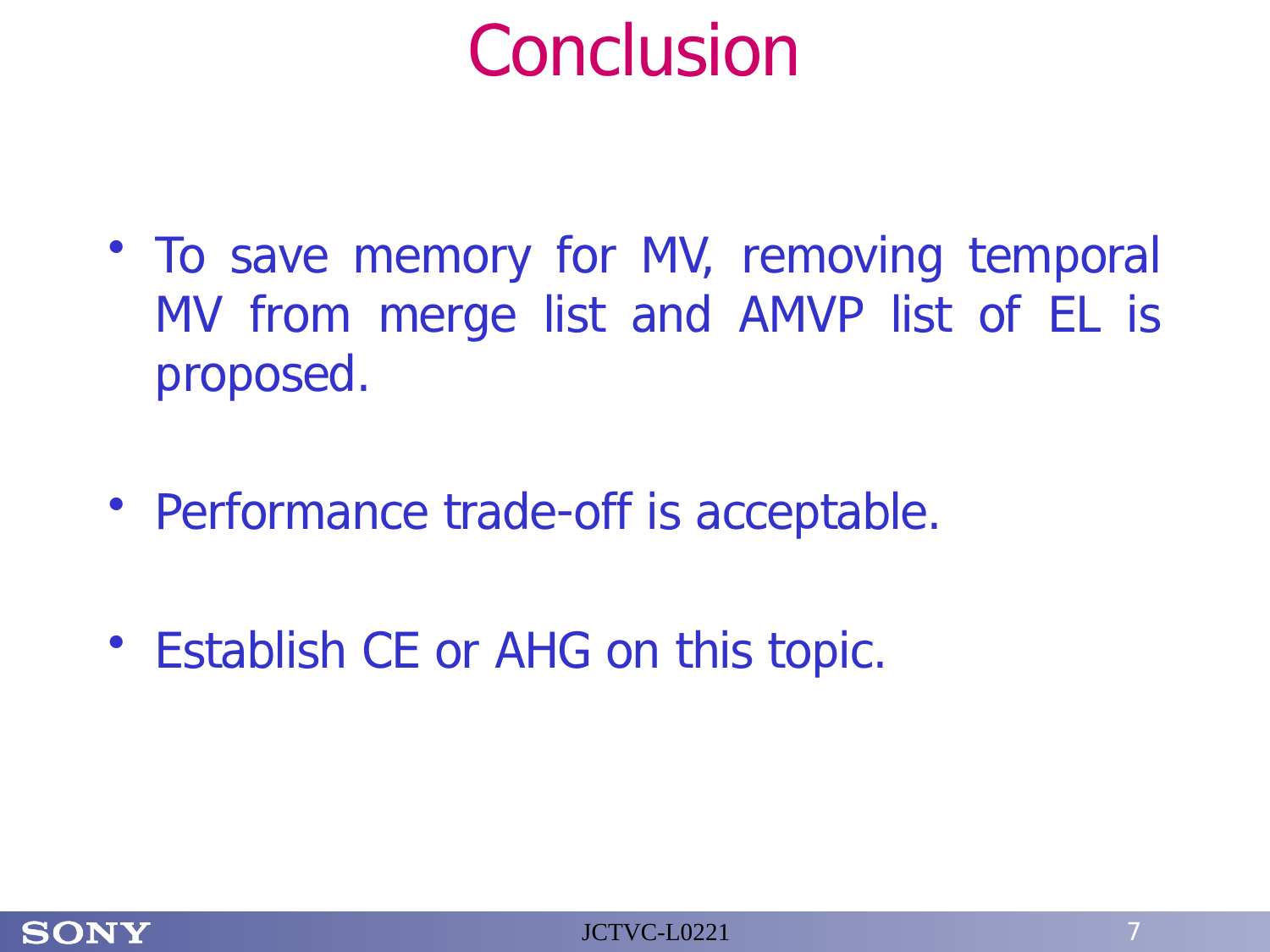

# Conclusion

To save memory for MV, removing temporal MV from merge list and AMVP list of EL is proposed.

Performance trade-off is acceptable.

Establish CE or AHG on this topic.
JCTVC-L0221
7